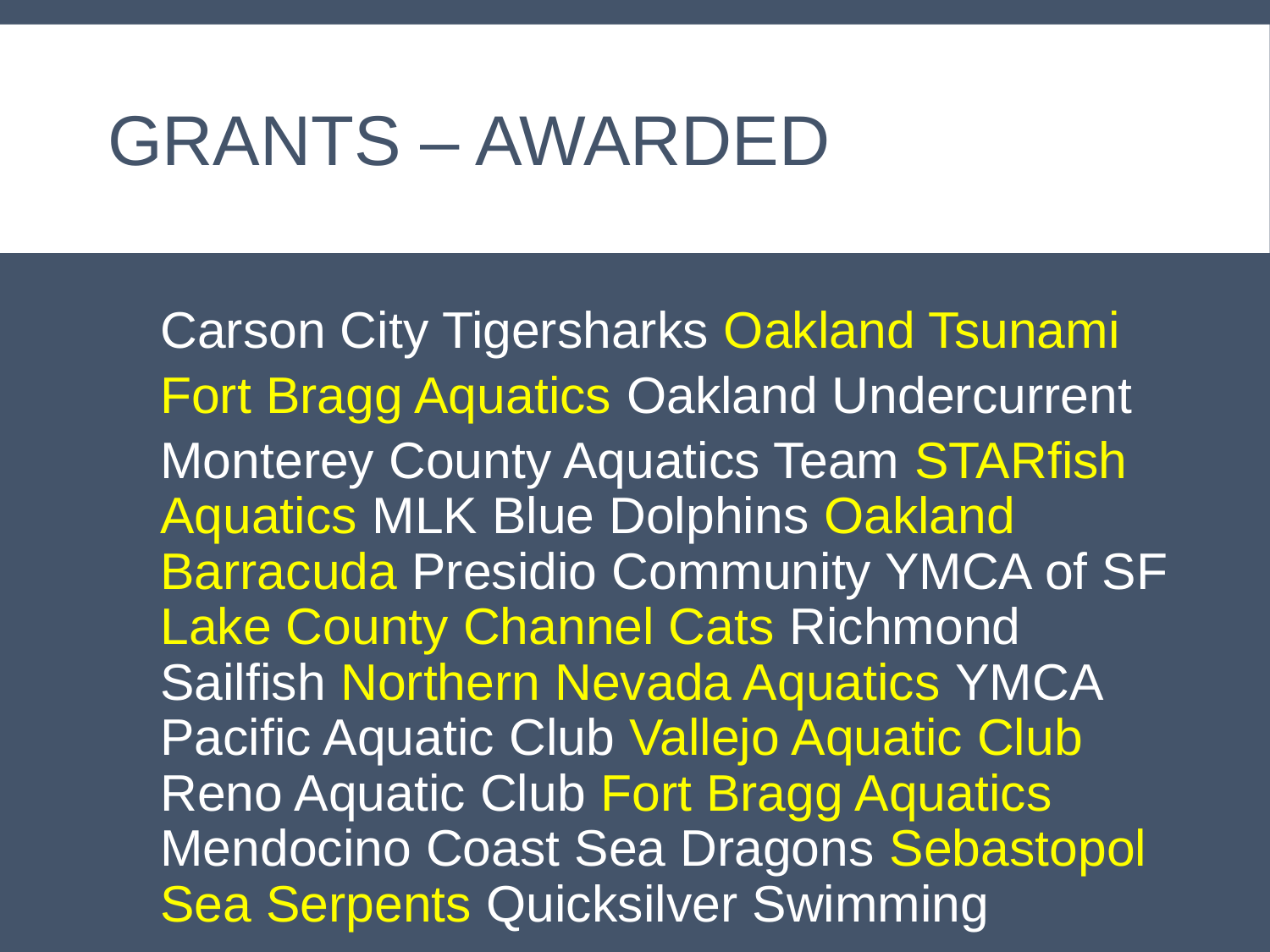

# Grants – Awarded

Carson City Tigersharks Oakland Tsunami
Fort Bragg Aquatics Oakland Undercurrent
Monterey County Aquatics Team STARfish Aquatics MLK Blue Dolphins Oakland Barracuda Presidio Community YMCA of SF Lake County Channel Cats Richmond Sailfish Northern Nevada Aquatics YMCA Pacific Aquatic Club Vallejo Aquatic Club Reno Aquatic Club Fort Bragg Aquatics Mendocino Coast Sea Dragons Sebastopol Sea Serpents Quicksilver Swimming